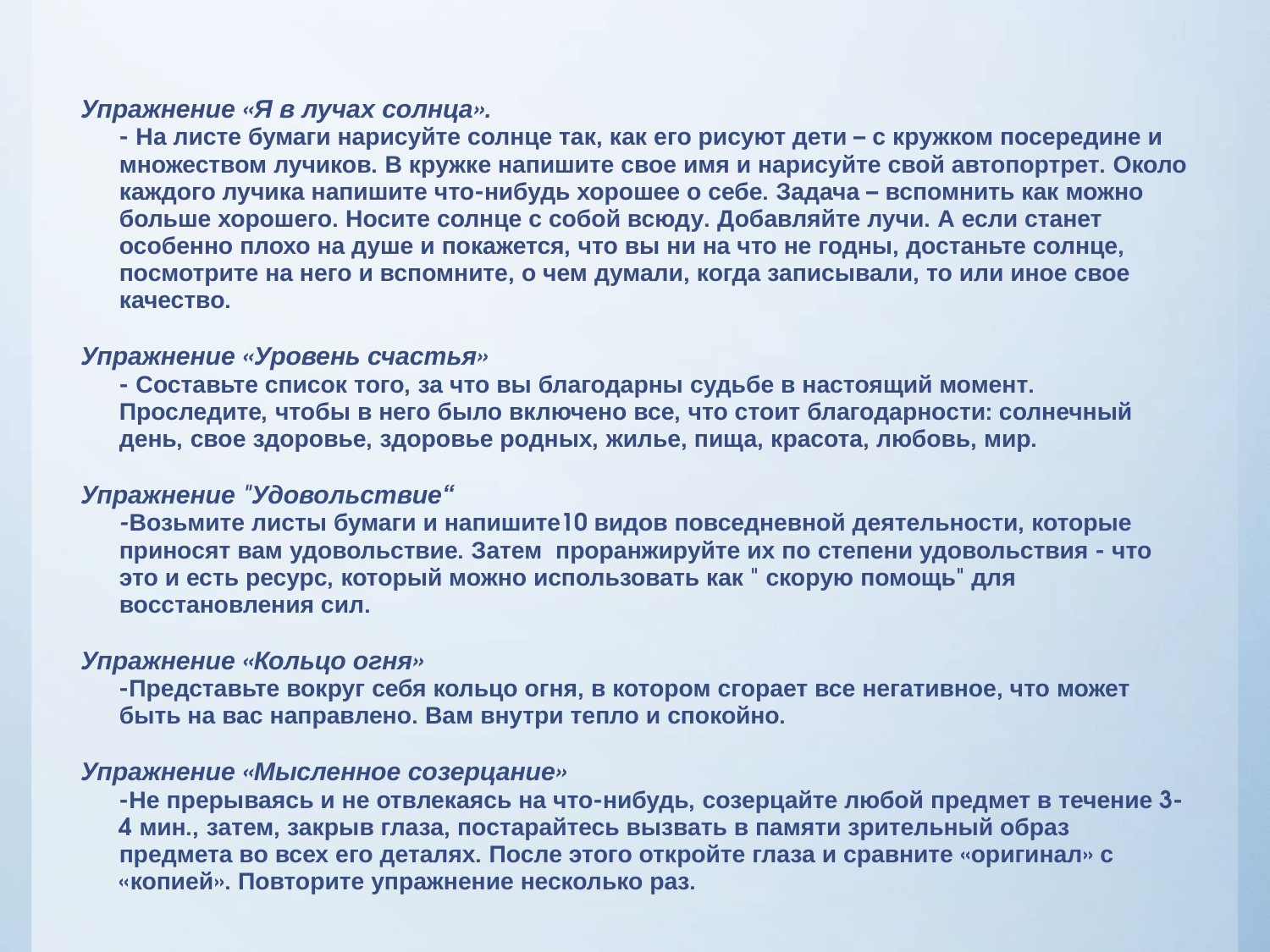

Упражнение «Я в лучах солнца».
- На листе бумаги нарисуйте солнце так, как его рисуют дети – с кружком посередине и множеством лучиков. В кружке напишите свое имя и нарисуйте свой автопортрет. Около каждого лучика напишите что-нибудь хорошее о себе. Задача – вспомнить как можно больше хорошего. Носите солнце с собой всюду. Добавляйте лучи. А если станет особенно плохо на душе и покажется, что вы ни на что не годны, достаньте солнце, посмотрите на него и вспомните, о чем думали, когда записывали, то или иное свое качество.
Упражнение «Уровень счастья»
- Составьте список того, за что вы благодарны судьбе в настоящий момент. Проследите, чтобы в него было включено все, что стоит благодарности: солнечный день, свое здоровье, здоровье родных, жилье, пища, красота, любовь, мир.
Упражнение "Удовольствие“
-Возьмите листы бумаги и напишите10 видов повседневной деятельности, которые приносят вам удовольствие. Затем  проранжируйте их по степени удовольствия - что это и есть ресурс, который можно использовать как " скорую помощь" для восстановления сил.
Упражнение «Кольцо огня»
-Представьте вокруг себя кольцо огня, в котором сгорает все негативное, что может быть на вас направлено. Вам внутри тепло и спокойно.
Упражнение «Мысленное созерцание»
-Не прерываясь и не отвлекаясь на что-нибудь, созерцайте любой предмет в течение 3-4 мин., затем, закрыв глаза, постарайтесь вызвать в памяти зрительный образ предмета во всех его деталях. После этого откройте глаза и сравните «оригинал» с «копией». Повторите упражнение несколько раз.